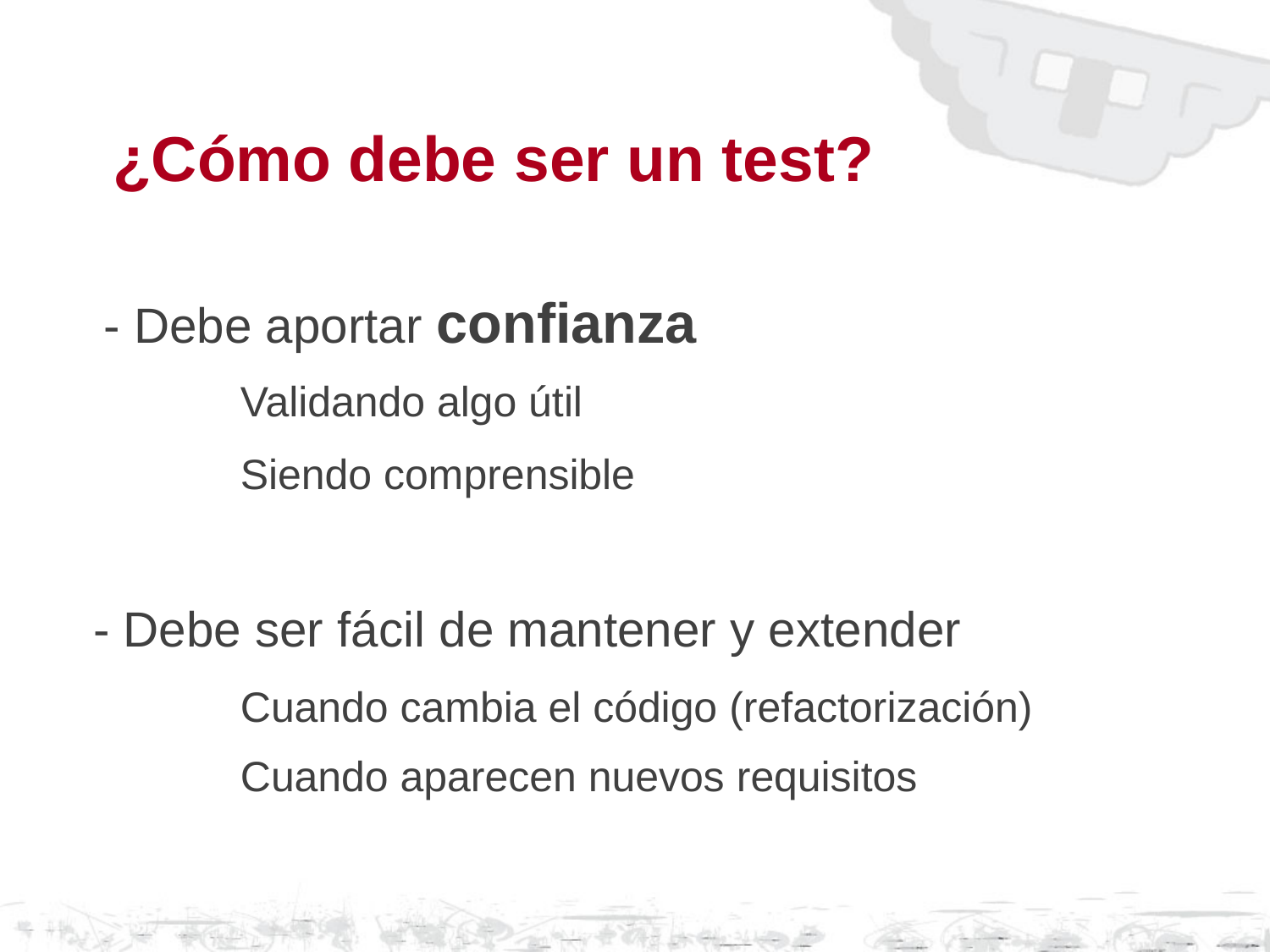

# ¿Cómo debe ser un test?
- Debe aportar confianza
Validando algo útil
Siendo comprensible
- Debe ser fácil de mantener y extender
Cuando cambia el código (refactorización)
Cuando aparecen nuevos requisitos